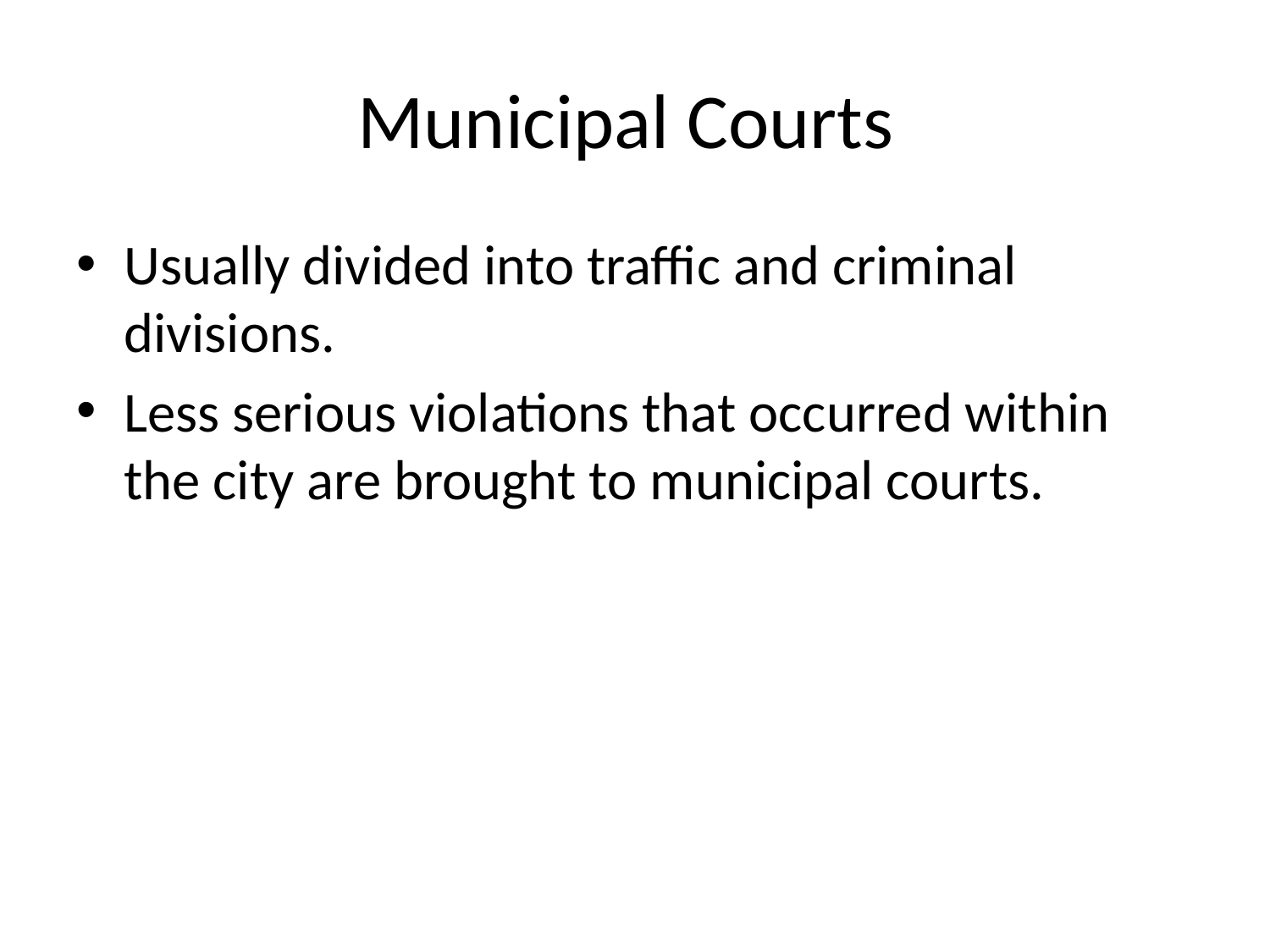

# Municipal Courts
Usually divided into traffic and criminal divisions.
Less serious violations that occurred within the city are brought to municipal courts.